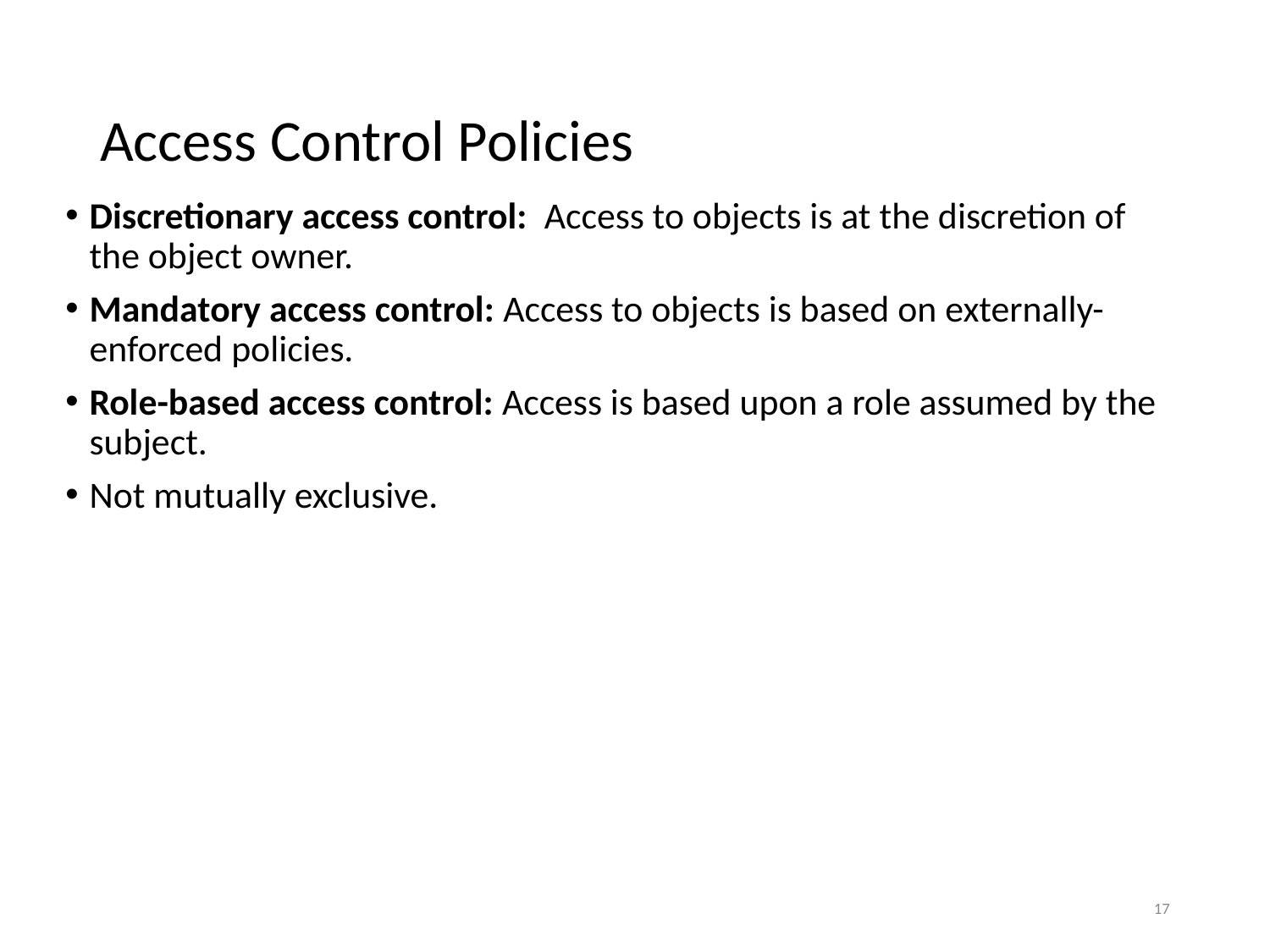

# Access Control Policies
Discretionary access control:  Access to objects is at the discretion of the object owner.
Mandatory access control: Access to objects is based on externally-enforced policies.
Role-based access control: Access is based upon a role assumed by the subject.
Not mutually exclusive.
17